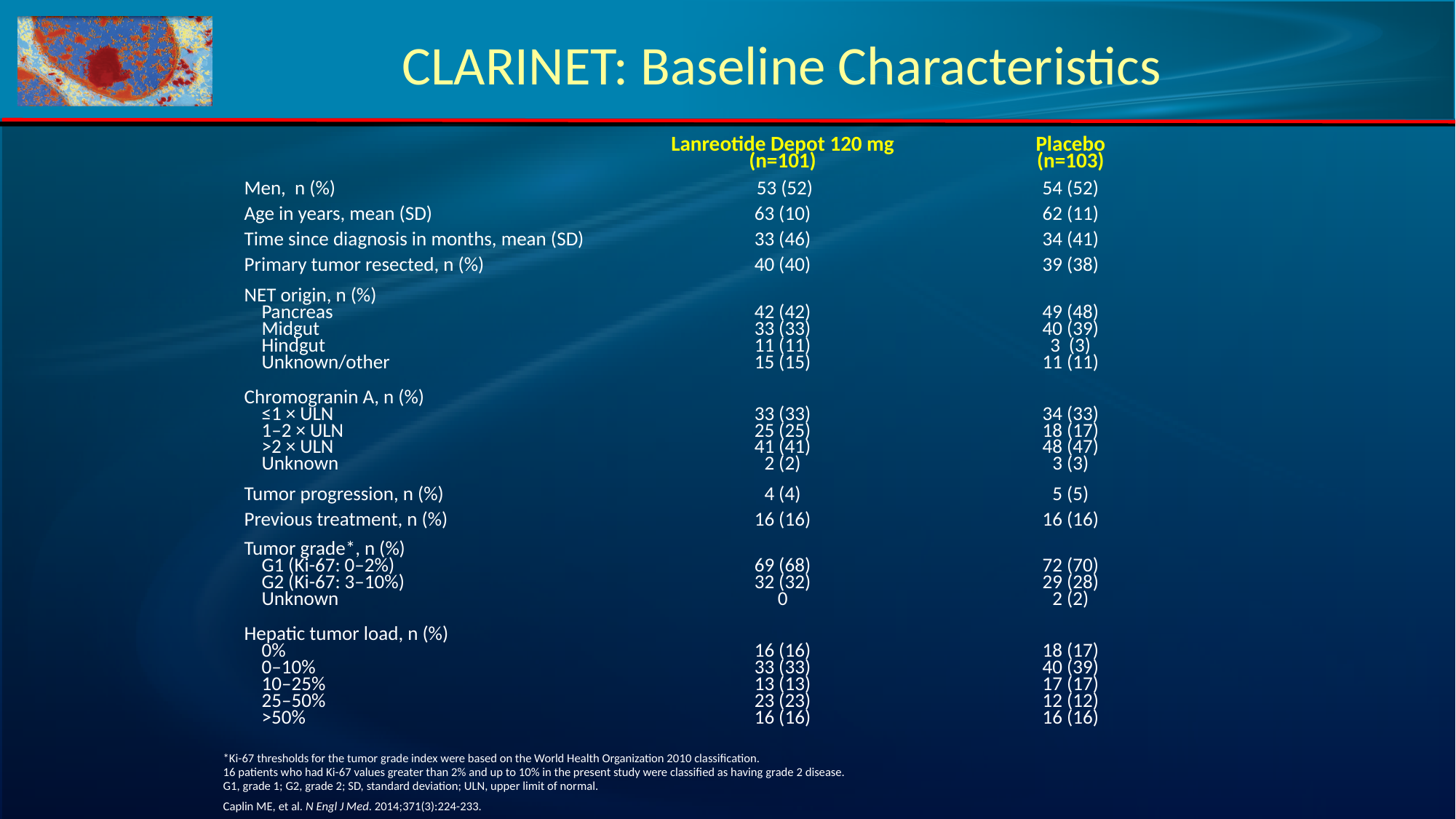

# CLARINET: Baseline Characteristics
|  | Lanreotide Depot 120 mg (n=101) | Placebo (n=103) |
| --- | --- | --- |
| Men, n (%) | 53 (52) | 54 (52) |
| Age in years, mean (SD) | 63 (10) | 62 (11) |
| Time since diagnosis in months, mean (SD) | 33 (46) | 34 (41) |
| Primary tumor resected, n (%) | 40 (40) | 39 (38) |
| NET origin, n (%) Pancreas Midgut Hindgut Unknown/other | 42 (42) 33 (33) 11 (11) 15 (15) | 49 (48) 40 (39) 3 (3) 11 (11) |
| Chromogranin A, n (%) ≤1 × ULN 1–2 × ULN >2 × ULN Unknown | 33 (33) 25 (25) 41 (41) 2 (2) | 34 (33) 18 (17) 48 (47) 3 (3) |
| Tumor progression, n (%) | 4 (4) | 5 (5) |
| Previous treatment, n (%) | 16 (16) | 16 (16) |
| Tumor grade\*, n (%) G1 (Ki-67: 0–2%) G2 (Ki-67: 3–10%) Unknown | 69 (68) 32 (32) 0 | 72 (70) 29 (28) 2 (2) |
| Hepatic tumor load, n (%) 0% 0–10% 10–25% 25–50% >50% | 16 (16) 33 (33) 13 (13) 23 (23) 16 (16) | 18 (17) 40 (39) 17 (17) 12 (12) 16 (16) |
*Ki-67 thresholds for the tumor grade index were based on the World Health Organization 2010 classification.
16 patients who had Ki-67 values greater than 2% and up to 10% in the present study were classified as having grade 2 disease.
G1, grade 1; G2, grade 2; SD, standard deviation; ULN, upper limit of normal.

Caplin ME, et al. N Engl J Med. 2014;371(3):224-233.